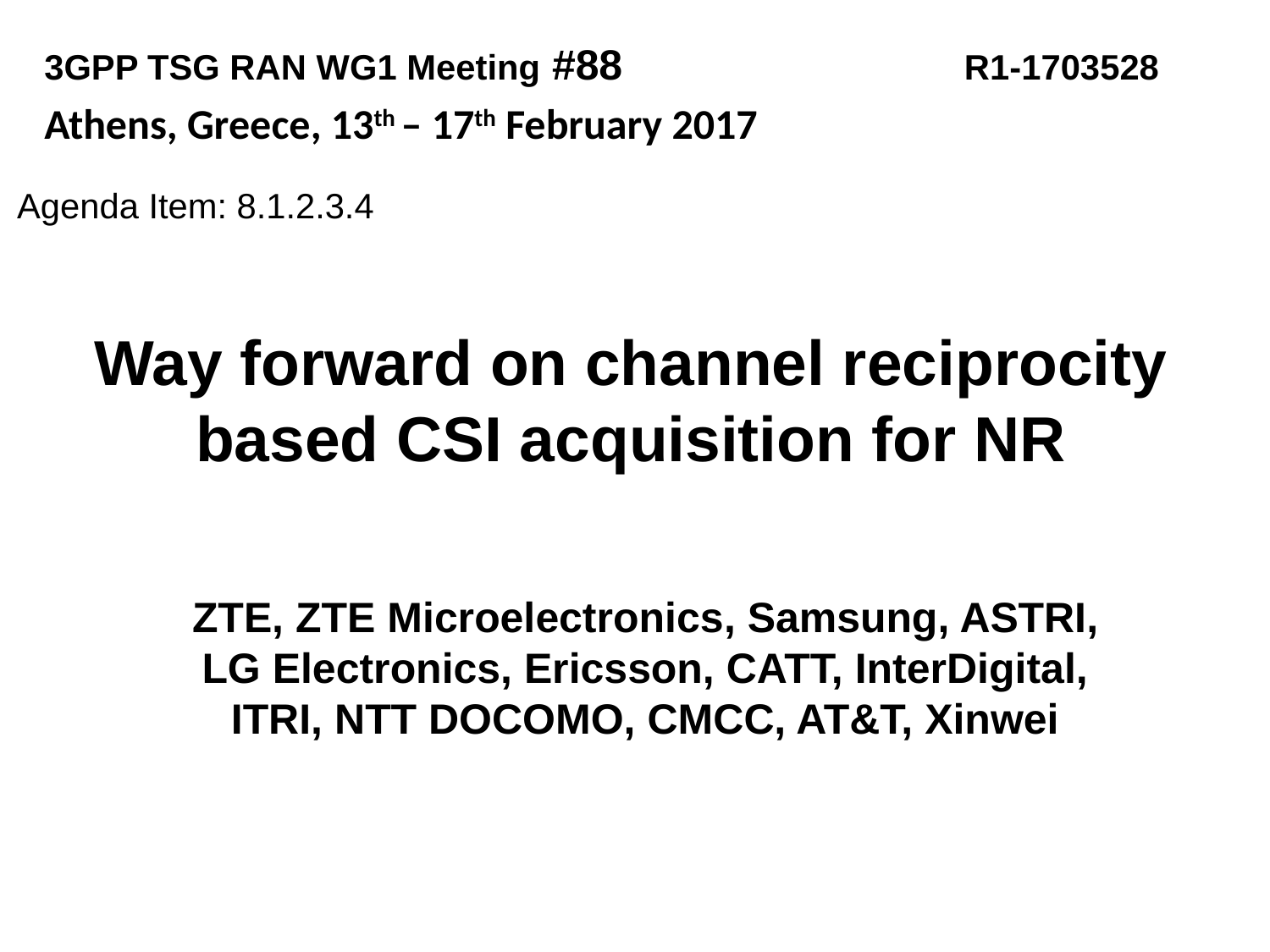

3GPP TSG RAN WG1 Meeting #88                                  R1-1703528
Athens, Greece, 13th – 17th February 2017

Agenda Item: 8.1.2.3.4
# Way forward on channel reciprocity based CSI acquisition for NR
ZTE, ZTE Microelectronics, Samsung, ASTRI, LG Electronics, Ericsson, CATT, InterDigital, ITRI, NTT DOCOMO, CMCC, AT&T, Xinwei